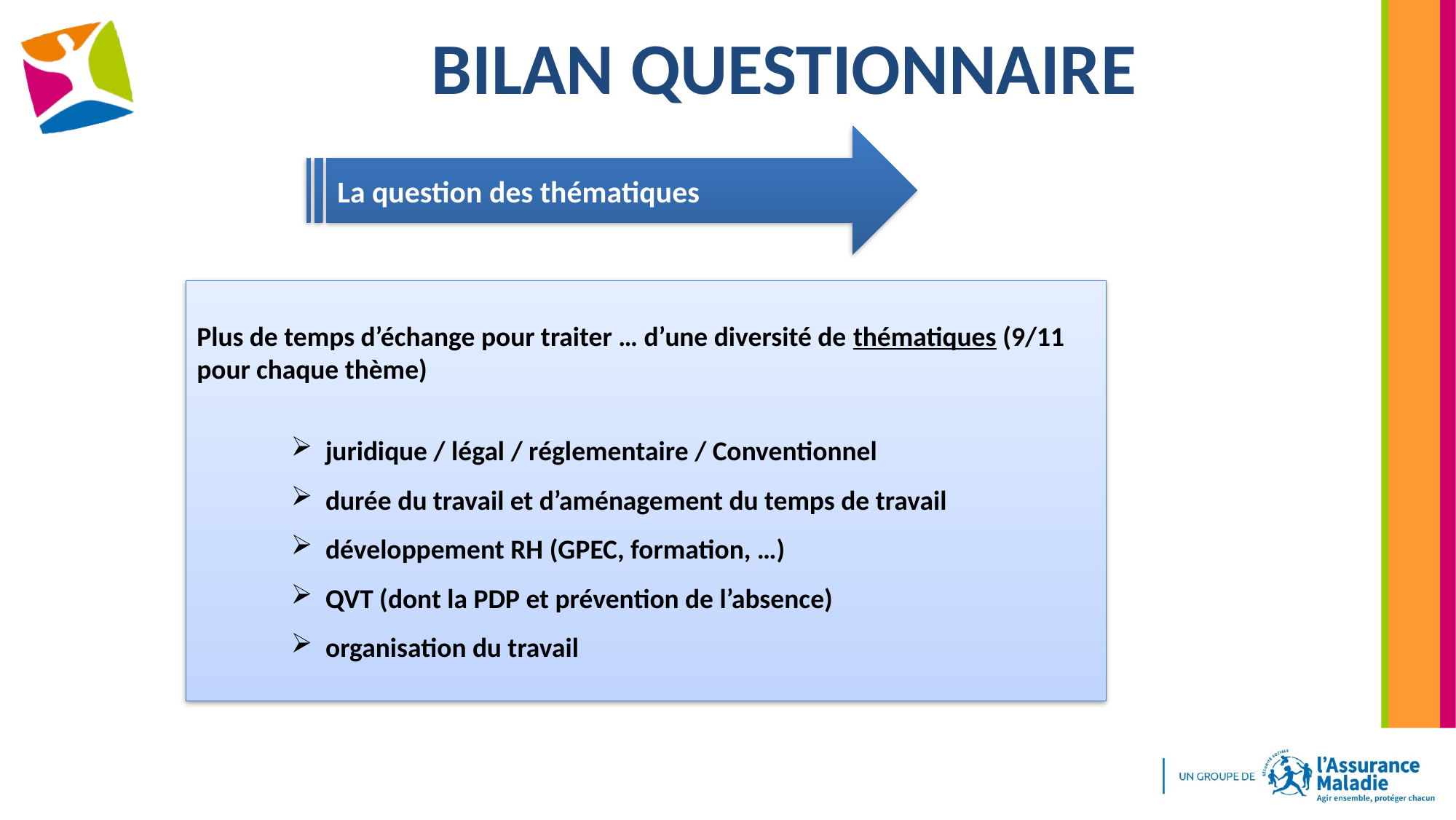

# Bilan questionnaire
La question des thématiques

Plus de temps d’échange pour traiter … d’une diversité de thématiques (9/11 pour chaque thème)

juridique / légal / réglementaire / Conventionnel
durée du travail et d’aménagement du temps de travail
développement RH (GPEC, formation, …)
QVT (dont la PDP et prévention de l’absence)
organisation du travail